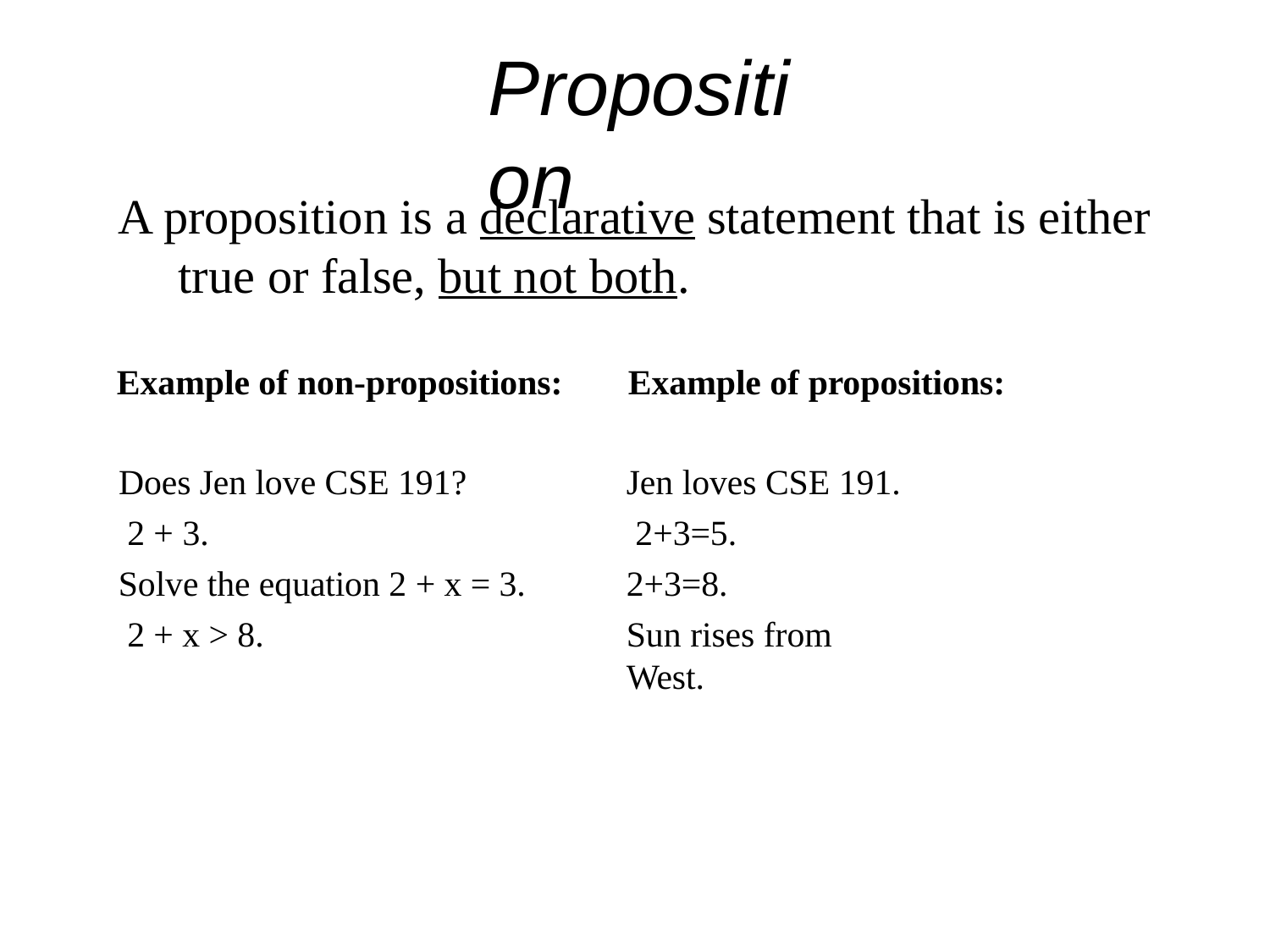

# Proposition
A proposition is a declarative statement that is either  true or false, but not both.

Example of non-propositions:	Example of propositions:
Does Jen love CSE 191?  2 + 3.
Solve the equation 2 + x = 3.  2 + x > 8.
Jen loves CSE 191.  2+3=5.
2+3=8.
Sun rises from West.